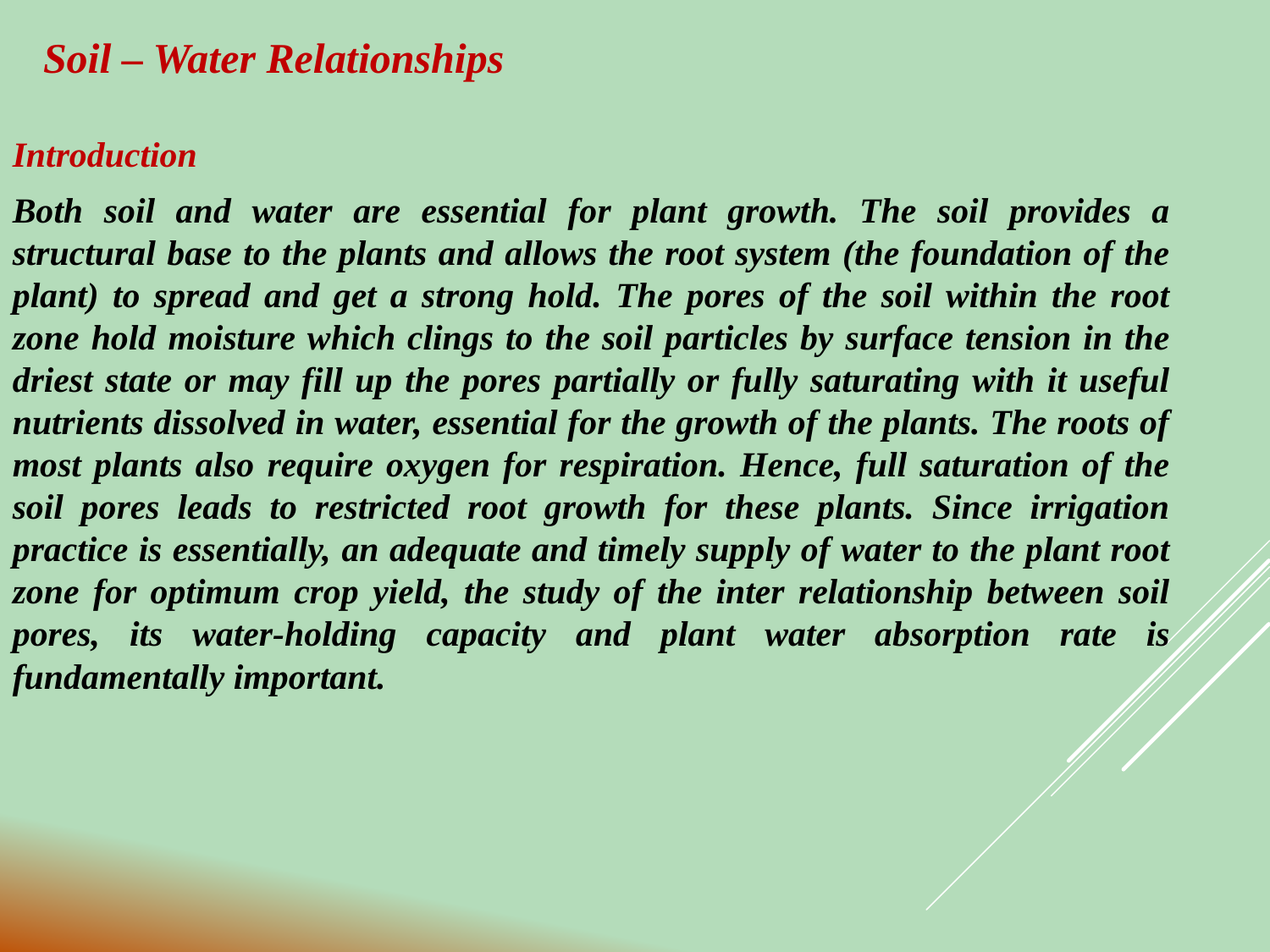

Soil – Water Relationships
Introduction
Both soil and water are essential for plant growth. The soil provides a structural base to the plants and allows the root system (the foundation of the plant) to spread and get a strong hold. The pores of the soil within the root zone hold moisture which clings to the soil particles by surface tension in the driest state or may fill up the pores partially or fully saturating with it useful nutrients dissolved in water, essential for the growth of the plants. The roots of most plants also require oxygen for respiration. Hence, full saturation of the soil pores leads to restricted root growth for these plants. Since irrigation practice is essentially, an adequate and timely supply of water to the plant root zone for optimum crop yield, the study of the inter relationship between soil pores, its water-holding capacity and plant water absorption rate is fundamentally important.